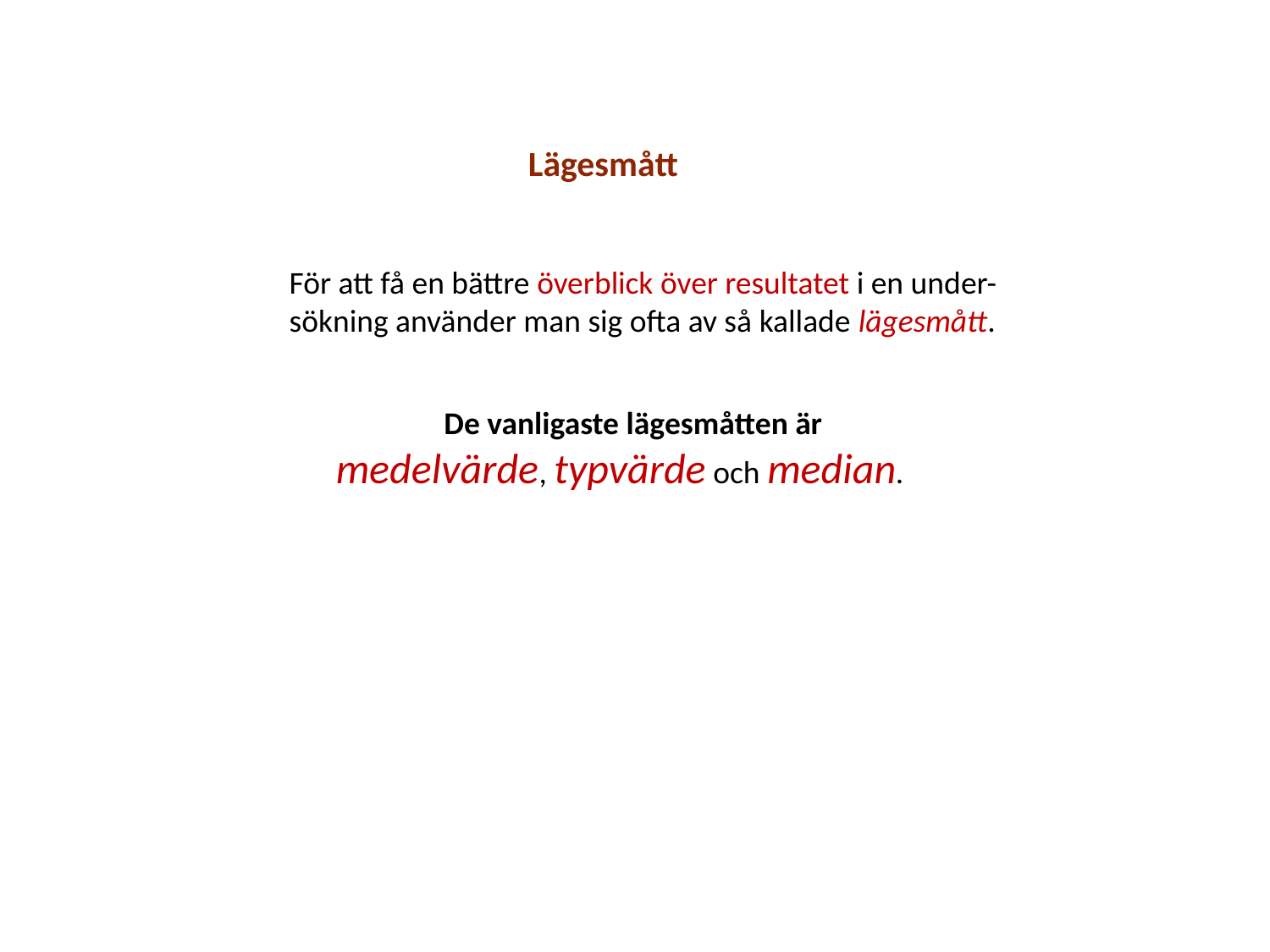

Lägesmått
För att få en bättre överblick över resultatet i en under-sökning använder man sig ofta av så kallade lägesmått.
               De vanligaste lägesmåtten är
medelvärde, typvärde och median.